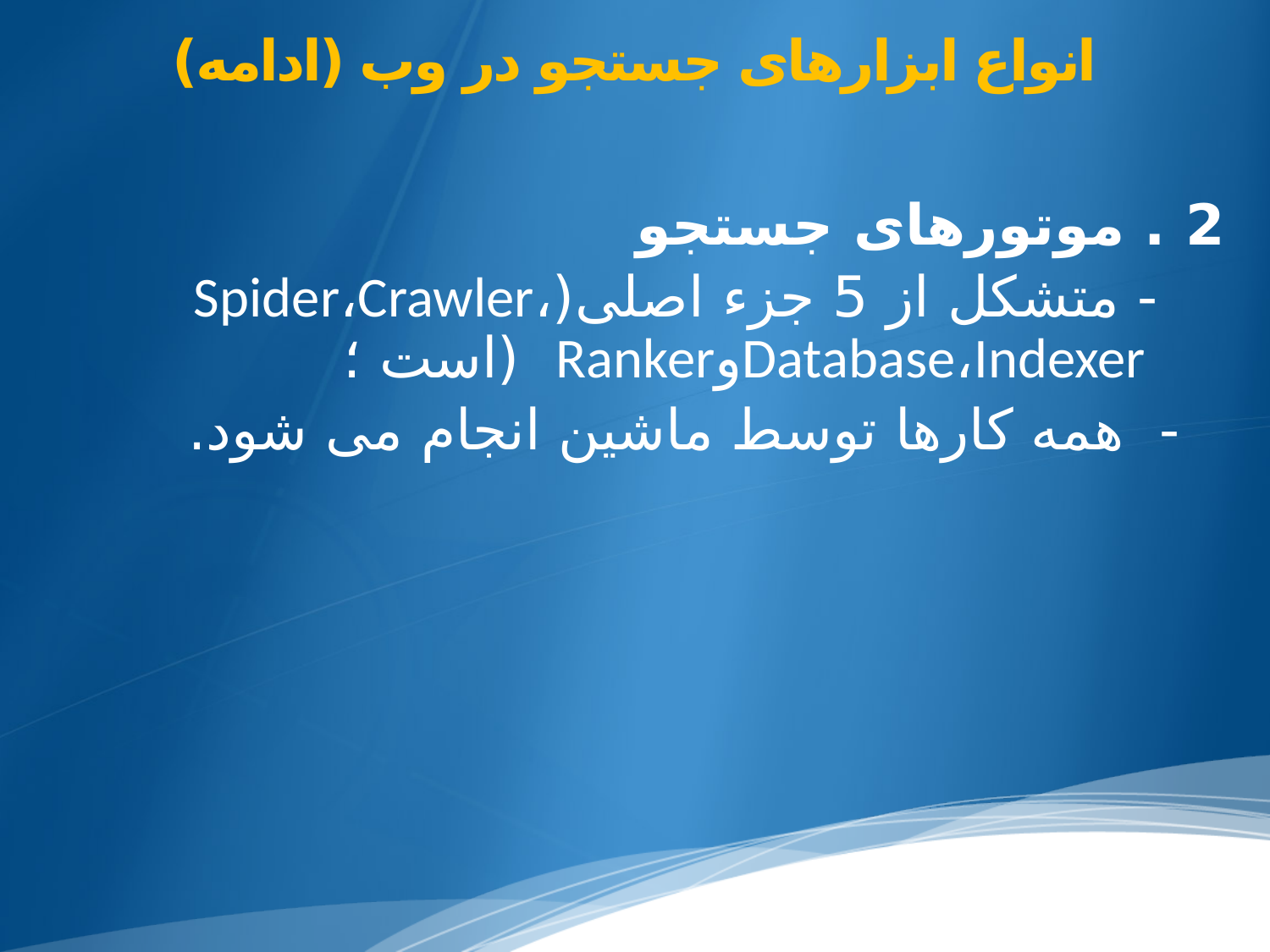

# انواع ابزارهای جستجو در وب (ادامه)
2 . موتورهای جستجو
   - متشکل از 5 جزء اصلی(Spider،Crawler، Database،IndexerوRanker  (است ؛
  -  همه کارها توسط ماشین انجام می شود.